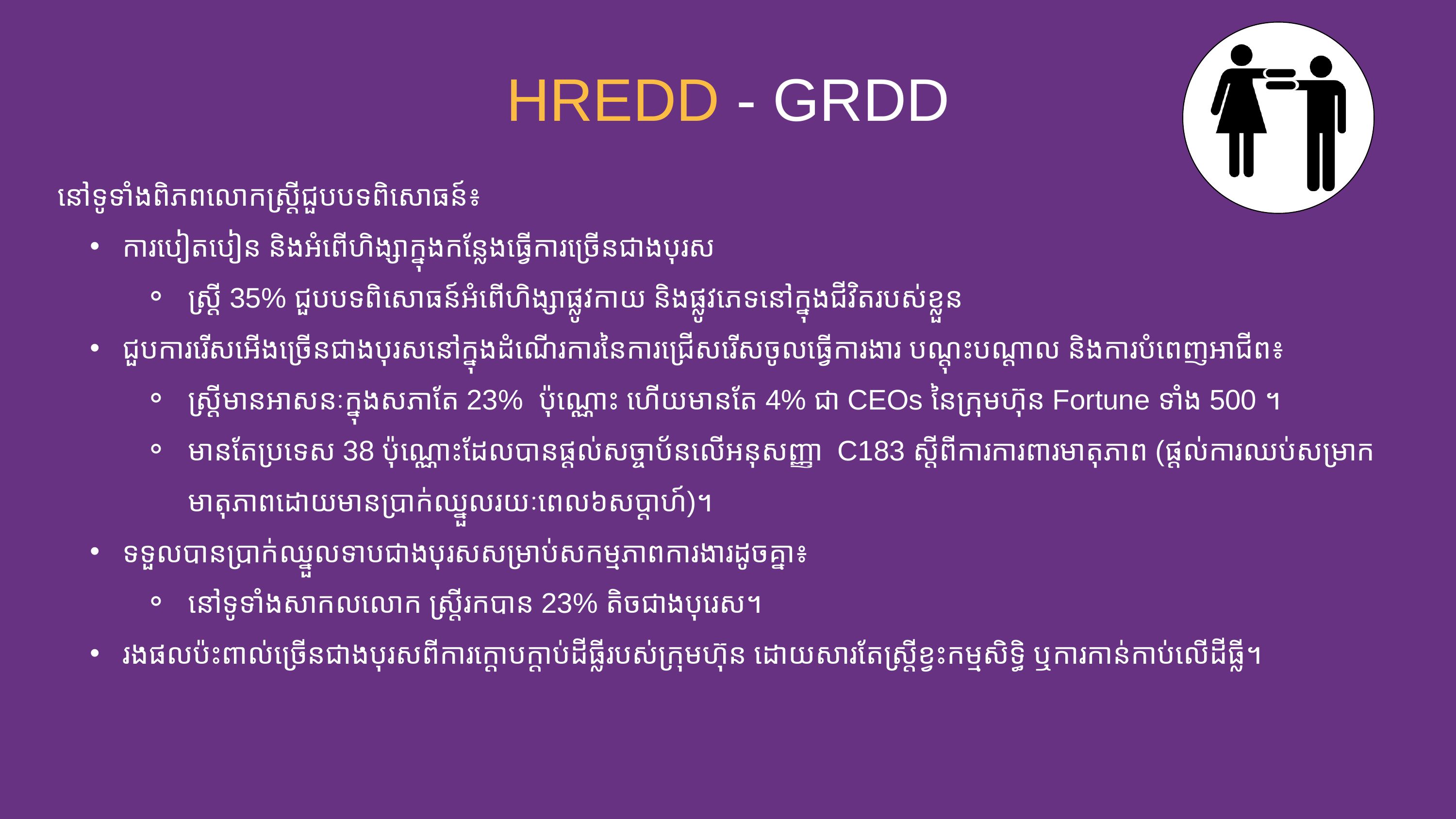

HREDD - GRDD
នៅទូទាំងពិភពលោកស្ត្រីជួបបទពិសោធន៍៖
ការបៀតបៀន និងអំពើហិង្សាក្នុងកន្លែងធ្វើការច្រើនជាងបុរស
ស្ត្រី 35% ជួបបទពិសោធន៍អំពើហិង្សាផ្លូវកាយ និងផ្លូវភេទនៅក្នុងជីវិតរបស់ខ្លួន ​
ជួបការរើសអើងច្រើនជាងបុរសនៅក្នុងដំណើរការនៃការជ្រើសរើសចូលធ្វើការងារ បណ្ដុះបណ្ដាល និងការបំពេញអាជីព៖
ស្ត្រីមានអាសនៈក្នុងសភាតែ​ 23%  ប៉ុណ្ណោះ​ ហើយមានតែ ​4% ជា CEOs នៃក្រុមហ៊ុន Fortune ទាំង 500 ​។
មានតែប្រទេស 38 ប៉ុណ្ណោះដែលបានផ្ដល់សច្ចាប័នលើអនុសញ្ញា ​ C183 ស្ដីពីការការពារមាតុភាព (ផ្ដល់ការឈប់សម្រាកមាតុភាពដោយមានប្រាក់ឈ្នួលរយៈពេល៦សប្ដាហ៍)។
ទទួលបានប្រាក់ឈ្នួលទាបជាងបុរសសម្រាប់សកម្មភាពការងារដូចគ្នា៖ ​
នៅទូទាំងសាកលលោក ស្ត្រីរកបាន ​23% តិចជាងបុរេស។​
រងផលប៉ះពាល់ច្រើនជាងបុរសពីការក្ដោបក្ដាប់ដីធ្លីរបស់ក្រុមហ៊ុន ដោយសារតែស្ត្រីខ្វះកម្មសិទ្ធិ ឬការកាន់កាប់លើដីធ្លី។​